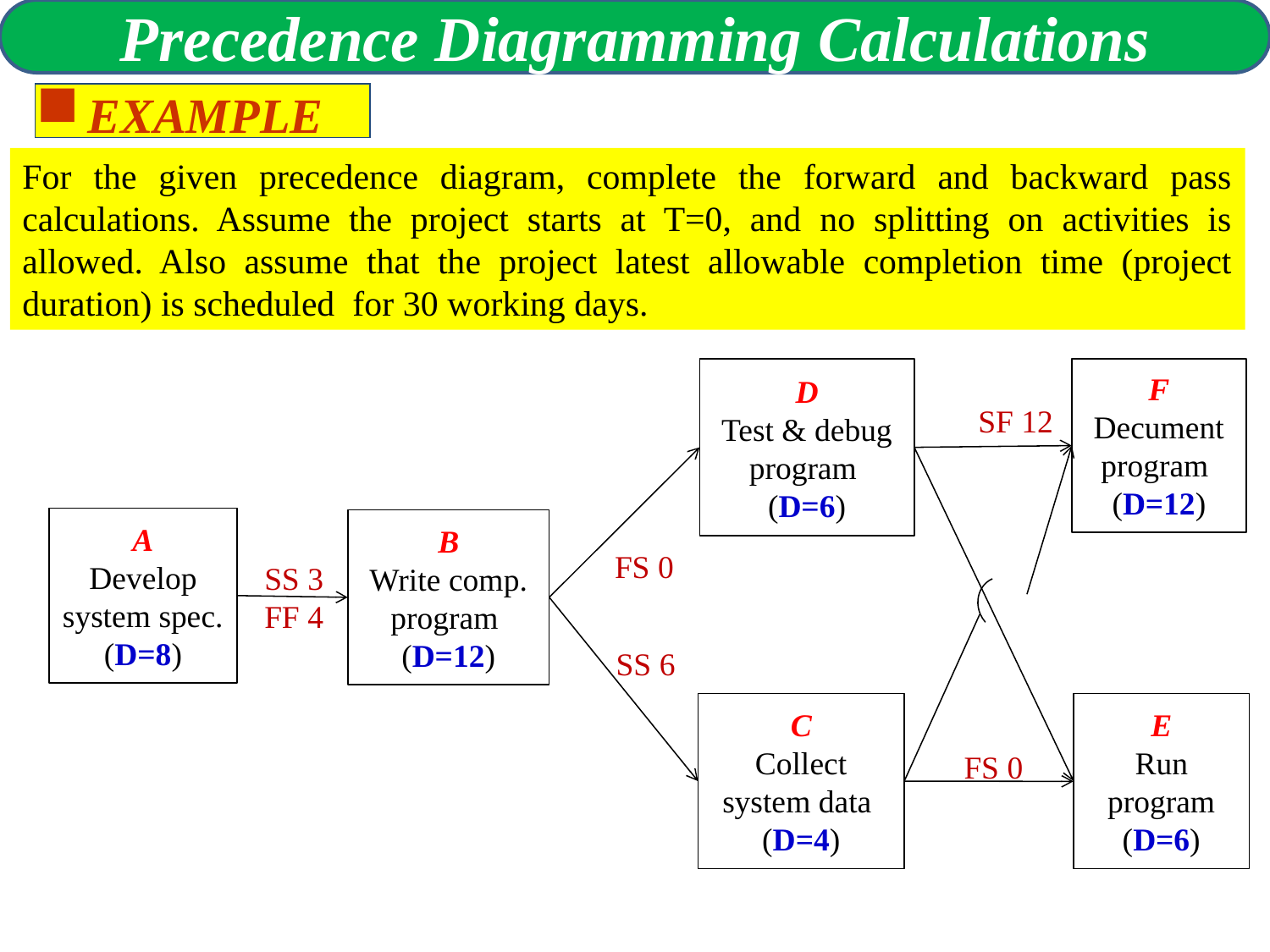

Precedence Diagramming Calculations
EXAMPLE
For the given precedence diagram, complete the forward and backward pass calculations. Assume the project starts at T=0, and no splitting on activities is allowed. Also assume that the project latest allowable completion time (project duration) is scheduled  for 30 working days.
D
Test & debug program
(D=6)
F
Decument program
(D=12)
A
Develop system spec.
(D=8)
B
Write comp. program
(D=12)
C
Collect system data
(D=4)
E
Run program
(D=6)

SF 12
SS 3
FF 4
SS 6
FS 0
FS 0